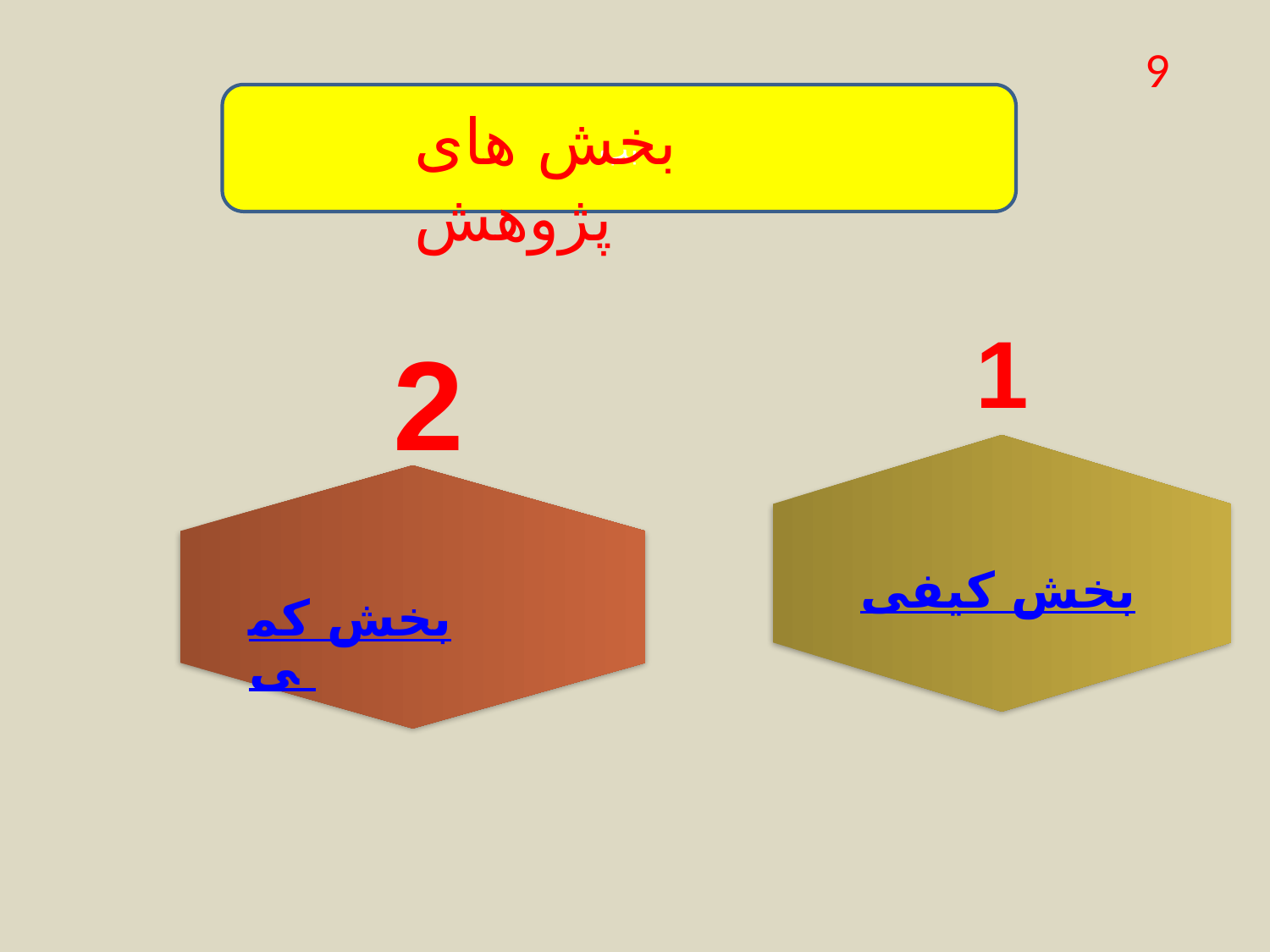

9
بب
بخش های پژوهش
1
2

بخش کیفی
بخش کمی